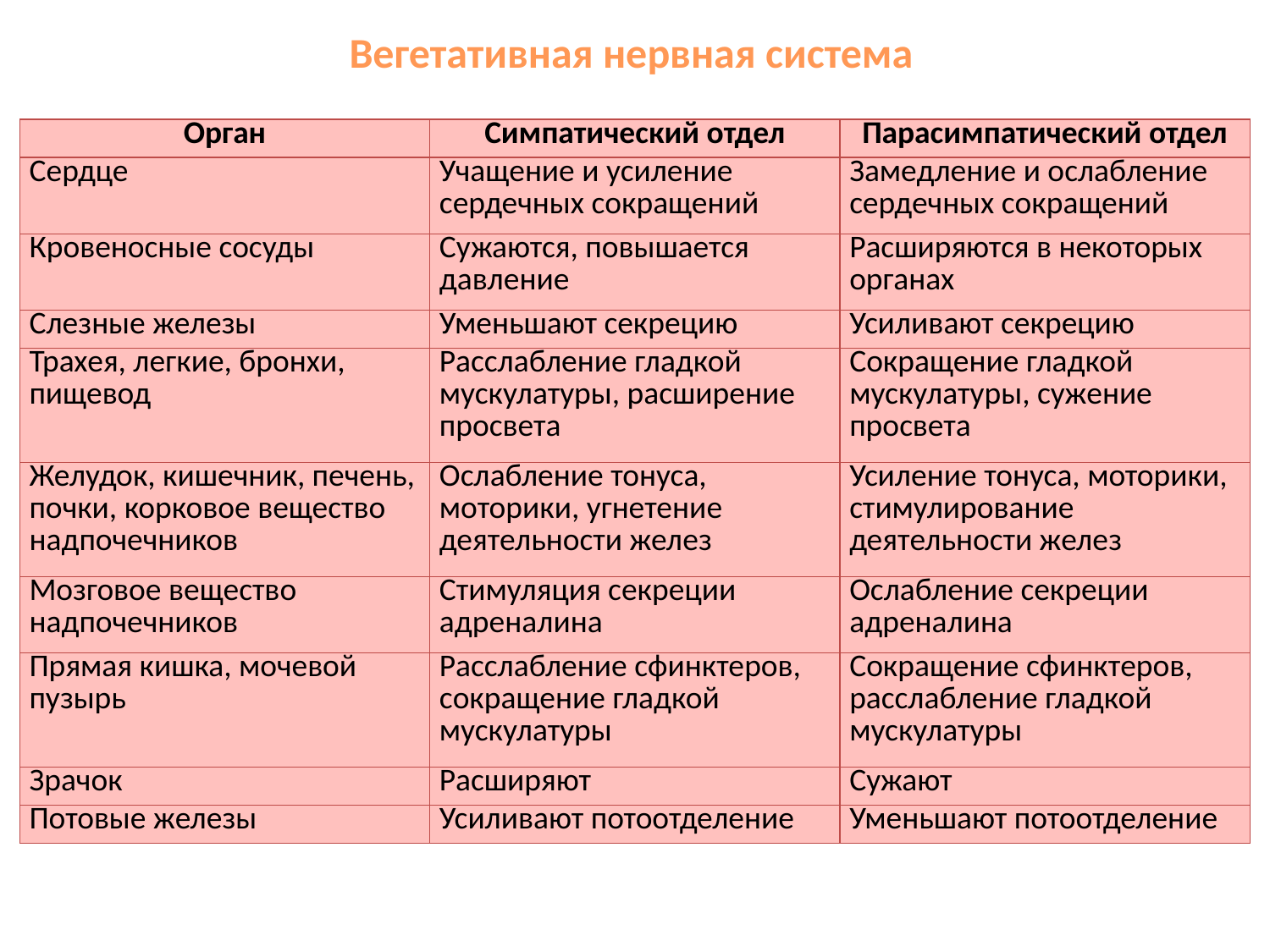

Вегетативная нервная система
| Орган | Симпатический отдел | Парасимпатический отдел |
| --- | --- | --- |
| Сердце | Учащение и усиление сердечных сокращений | Замедление и ослабление сердечных сокращений |
| Кровеносные сосуды | Сужаются, повышается давление | Расширяются в некоторых органах |
| Слезные железы | Уменьшают секрецию | Усиливают секрецию |
| Трахея, легкие, бронхи, пищевод | Расслабление гладкой мускулатуры, расширение просвета | Сокращение гладкой мускулатуры, сужение просвета |
| Желудок, кишечник, печень, почки, корковое вещество надпочечников | Ослабление тонуса, моторики, угнетение деятельности желез | Усиление тонуса, моторики, стимулирование деятельности желез |
| Мозговое вещество надпочечников | Стимуляция секреции адреналина | Ослабление секреции адреналина |
| Прямая кишка, мочевой пузырь | Расслабление сфинктеров, сокращение гладкой мускулатуры | Сокращение сфинктеров, расслабление гладкой мускулатуры |
| Зрачок | Расширяют | Сужают |
| Потовые железы | Усиливают потоотделение | Уменьшают потоотделение |